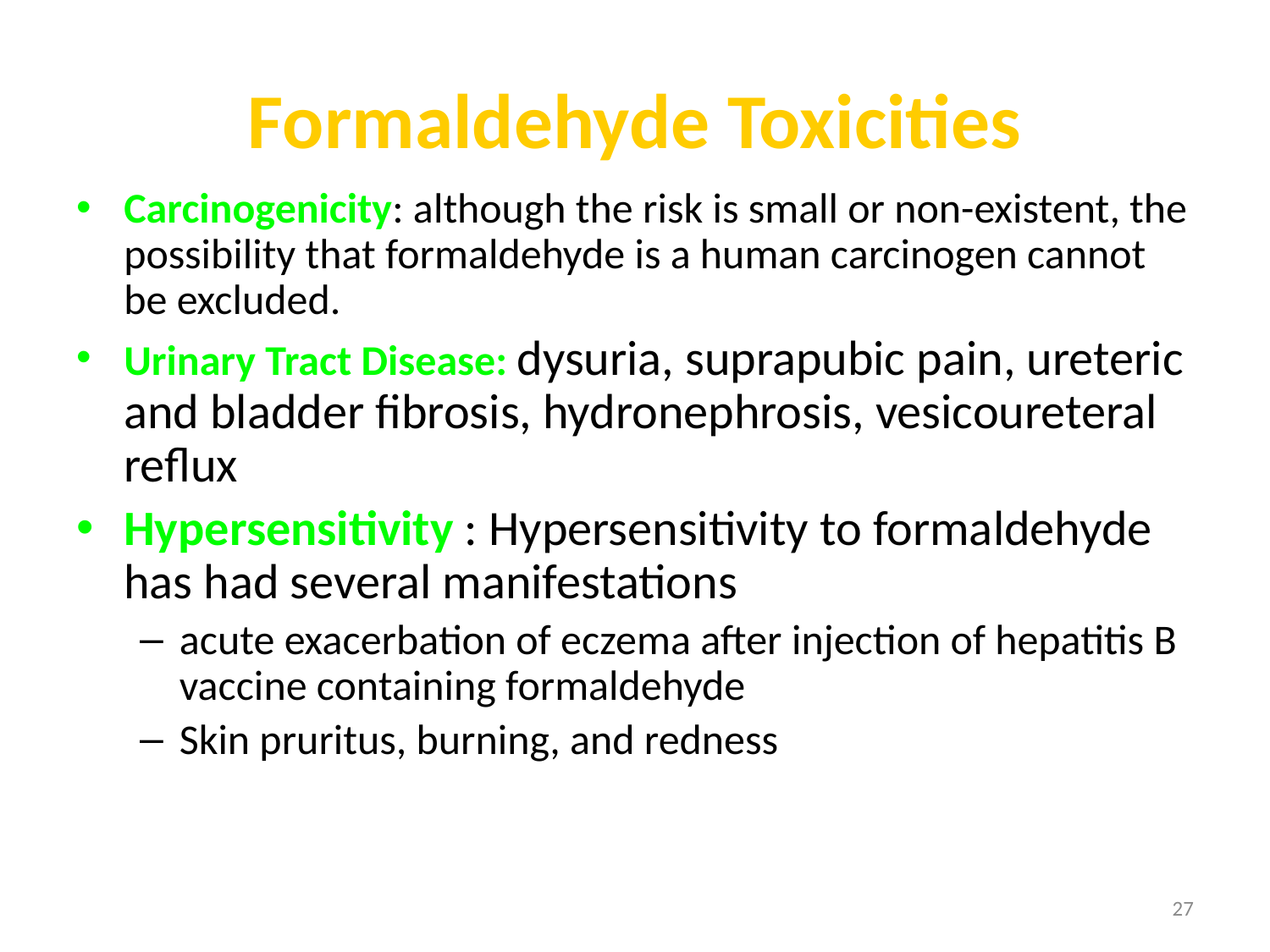

# Formaldehyde Toxicities
Carcinogenicity: although the risk is small or non-existent, the possibility that formaldehyde is a human carcinogen cannot be excluded.
Urinary Tract Disease: dysuria, suprapubic pain, ureteric and bladder fibrosis, hydronephrosis, vesicoureteral reflux
Hypersensitivity : Hypersensitivity to formaldehyde has had several manifestations
acute exacerbation of eczema after injection of hepatitis B vaccine containing formaldehyde
Skin pruritus, burning, and redness

27